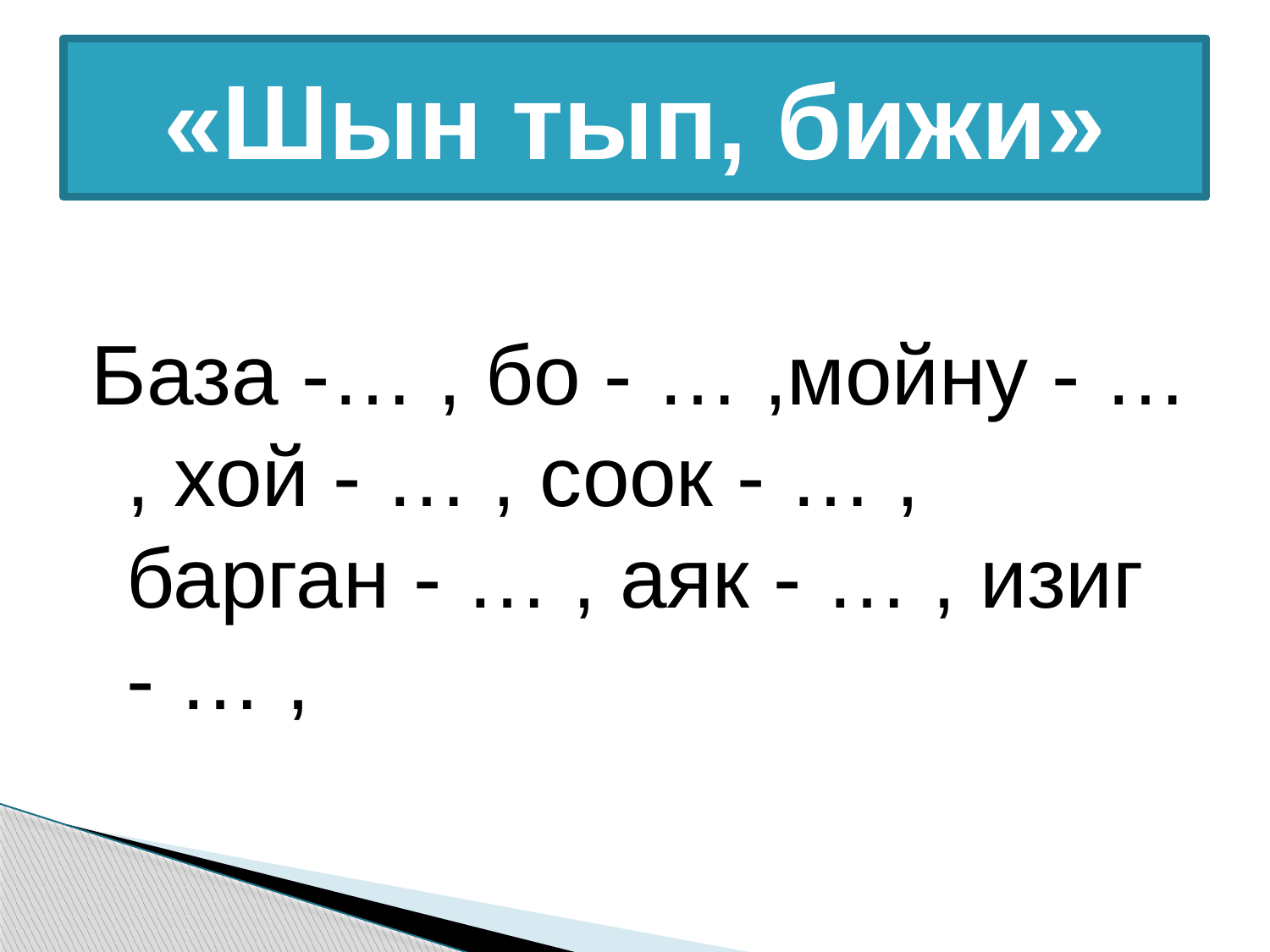

# «Шын тып, бижи»

База -… , бо - … ,мойну - … , хой - … , соок - … , барган - … , аяк - … , изиг - … ,